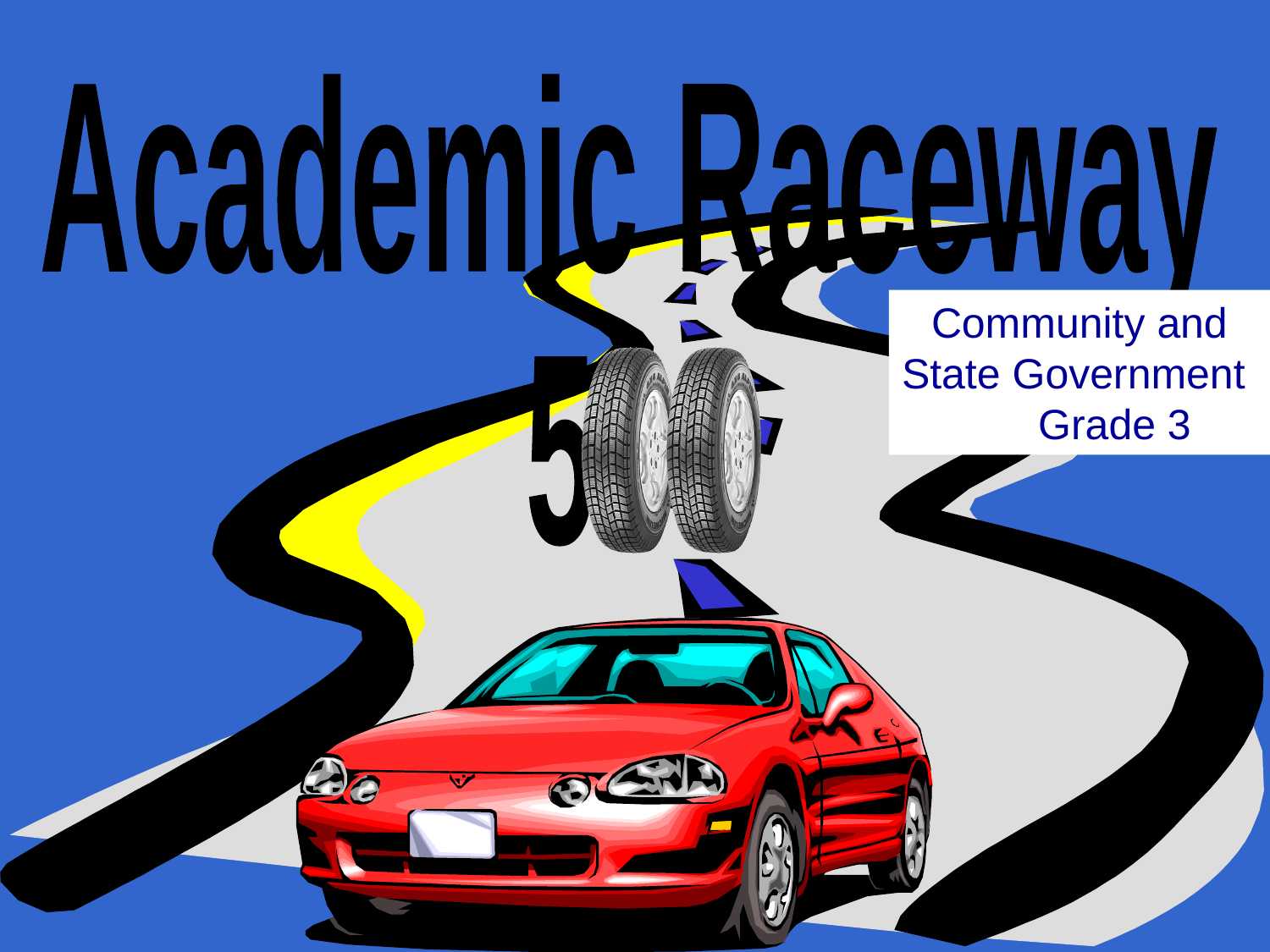

# Academic Raceway 500
Community and State Government        Grade 3